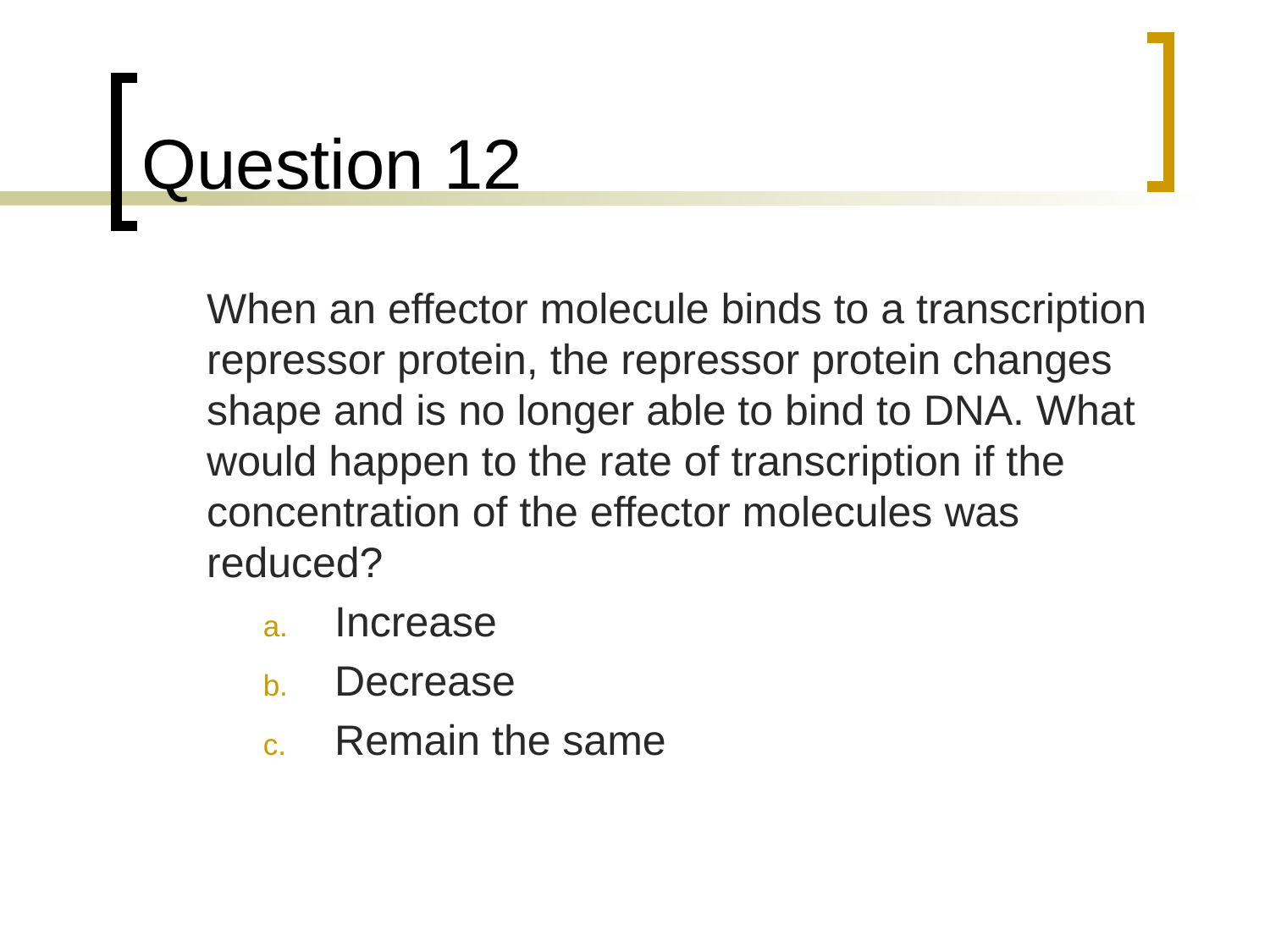

# Question 12
	When an effector molecule binds to a transcription repressor protein, the repressor protein changes shape and is no longer able to bind to DNA. What would happen to the rate of transcription if the concentration of the effector molecules was reduced?
Increase
Decrease
Remain the same